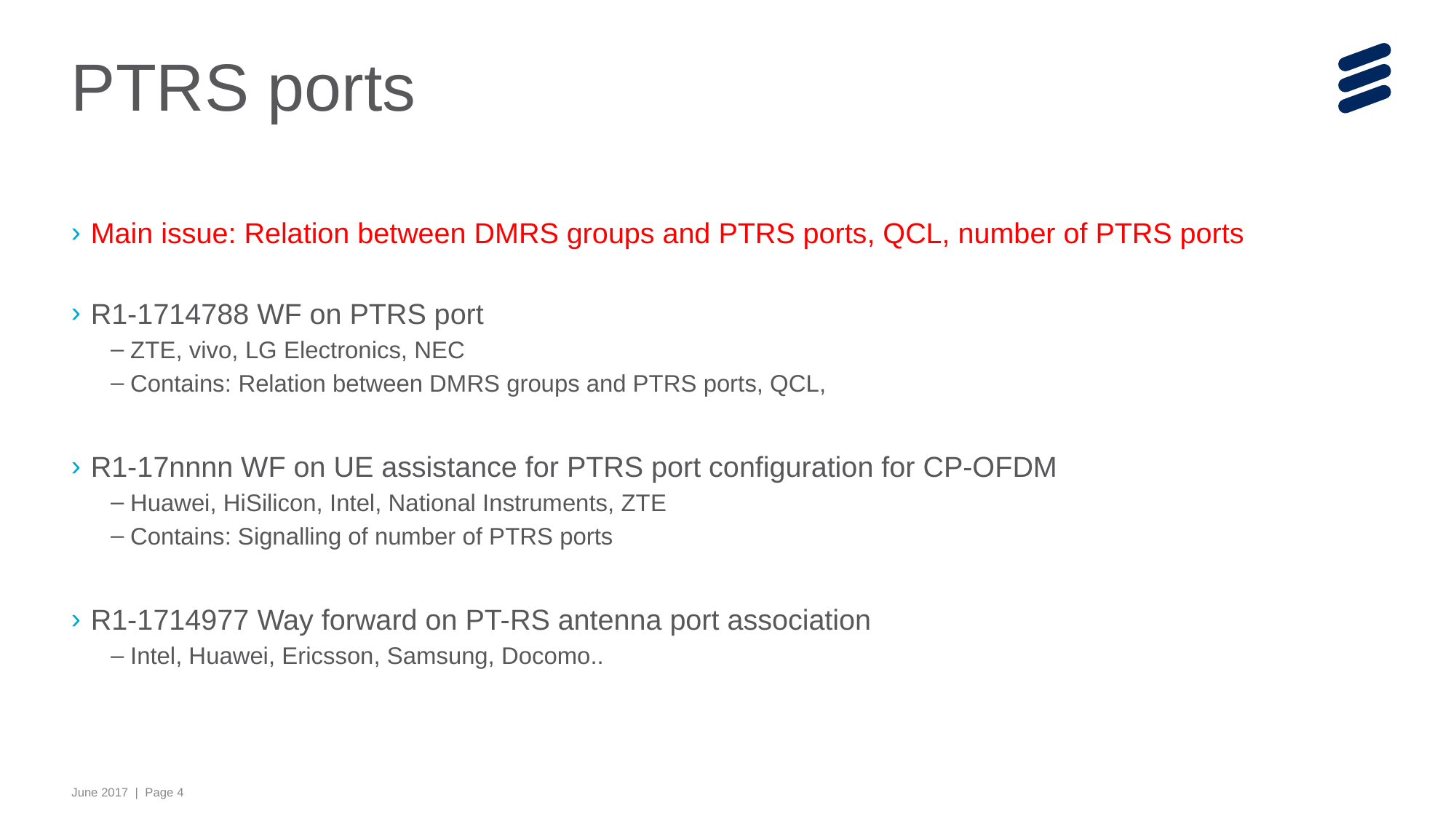

# PTRS ports
Main issue: Relation between DMRS groups and PTRS ports, QCL, number of PTRS ports

R1-1714788 WF on PTRS port
ZTE, vivo, LG Electronics, NEC
Contains: Relation between DMRS groups and PTRS ports, QCL,

R1-17nnnn WF on UE assistance for PTRS port configuration for CP-OFDM
Huawei, HiSilicon, Intel, National Instruments, ZTE
Contains: Signalling of number of PTRS ports

R1-1714977 Way forward on PT-RS antenna port association
Intel, Huawei, Ericsson, Samsung, Docomo..